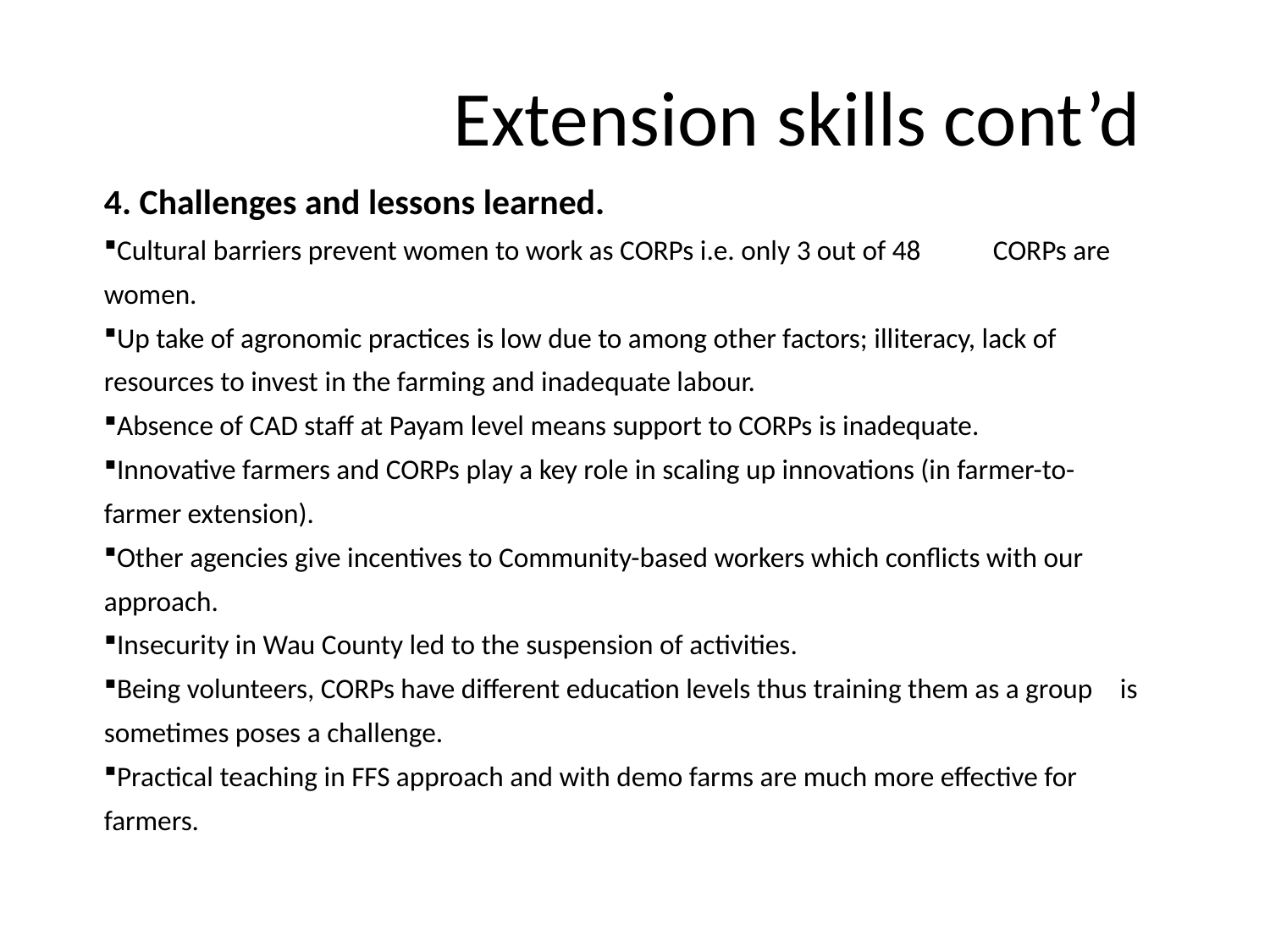

Extension skills cont’d
4. Challenges and lessons learned.
Cultural barriers prevent women to work as CORPs i.e. only 3 out of 48 	CORPs are 	women.
Up take of agronomic practices is low due to among other factors; illiteracy, lack of 	resources to invest in the farming and inadequate labour.
Absence of CAD staff at Payam level means support to CORPs is inadequate.
Innovative farmers and CORPs play a key role in scaling up innovations (in farmer-to-	farmer extension).
Other agencies give incentives to Community-based workers which conflicts with our 	approach.
Insecurity in Wau County led to the suspension of activities.
Being volunteers, CORPs have different education levels thus training them as a group 	is sometimes poses a challenge.
Practical teaching in FFS approach and with demo farms are much more effective for 	farmers.